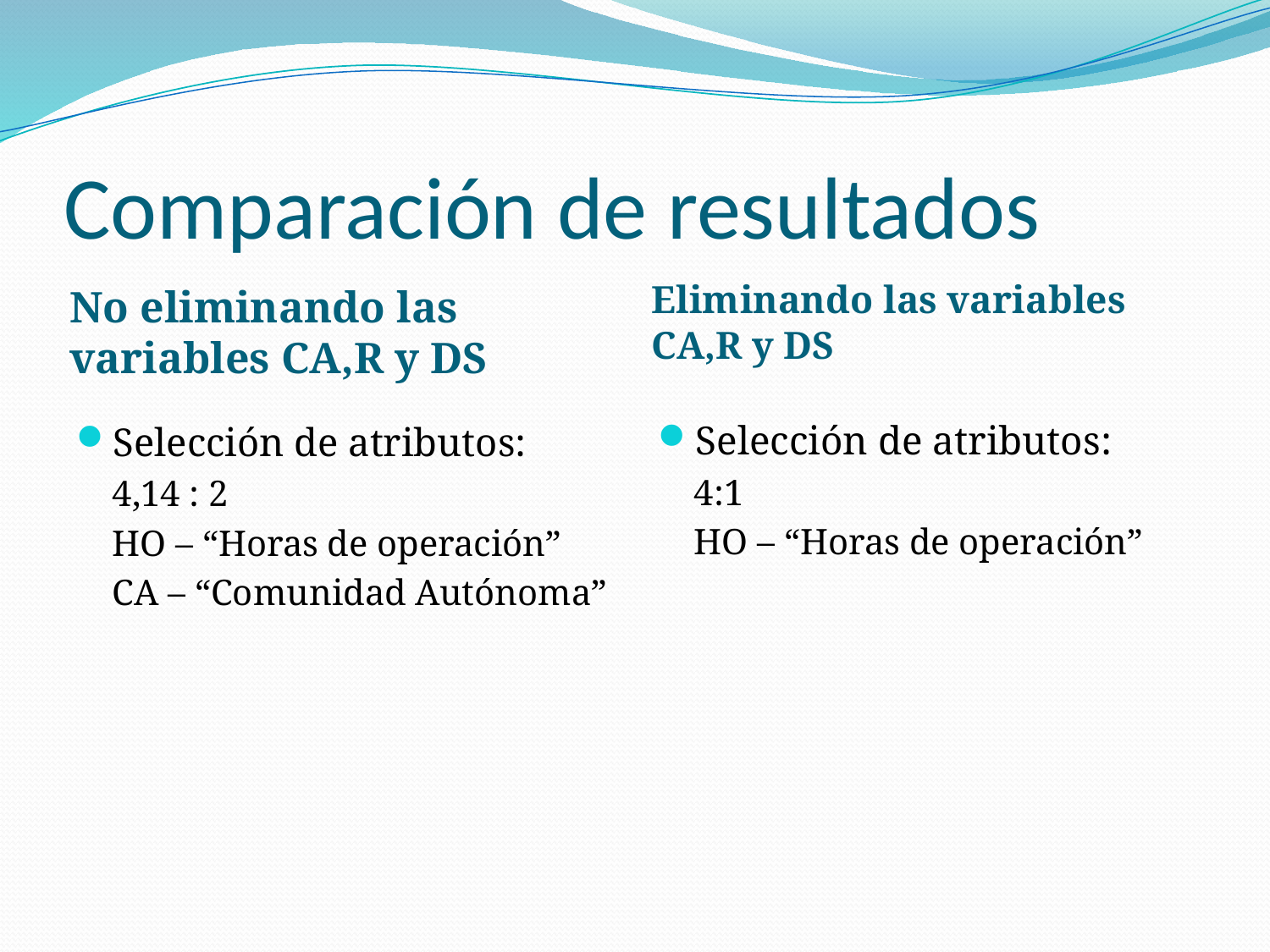

# Comparación de resultados
Eliminando las variables CA,R y DS
No eliminando las variables CA,R y DS
Selección de atributos:
    4:1
    HO – “Horas de operación”
Selección de atributos:
    4,14 : 2
    HO – “Horas de operación”
    CA – “Comunidad Autónoma”